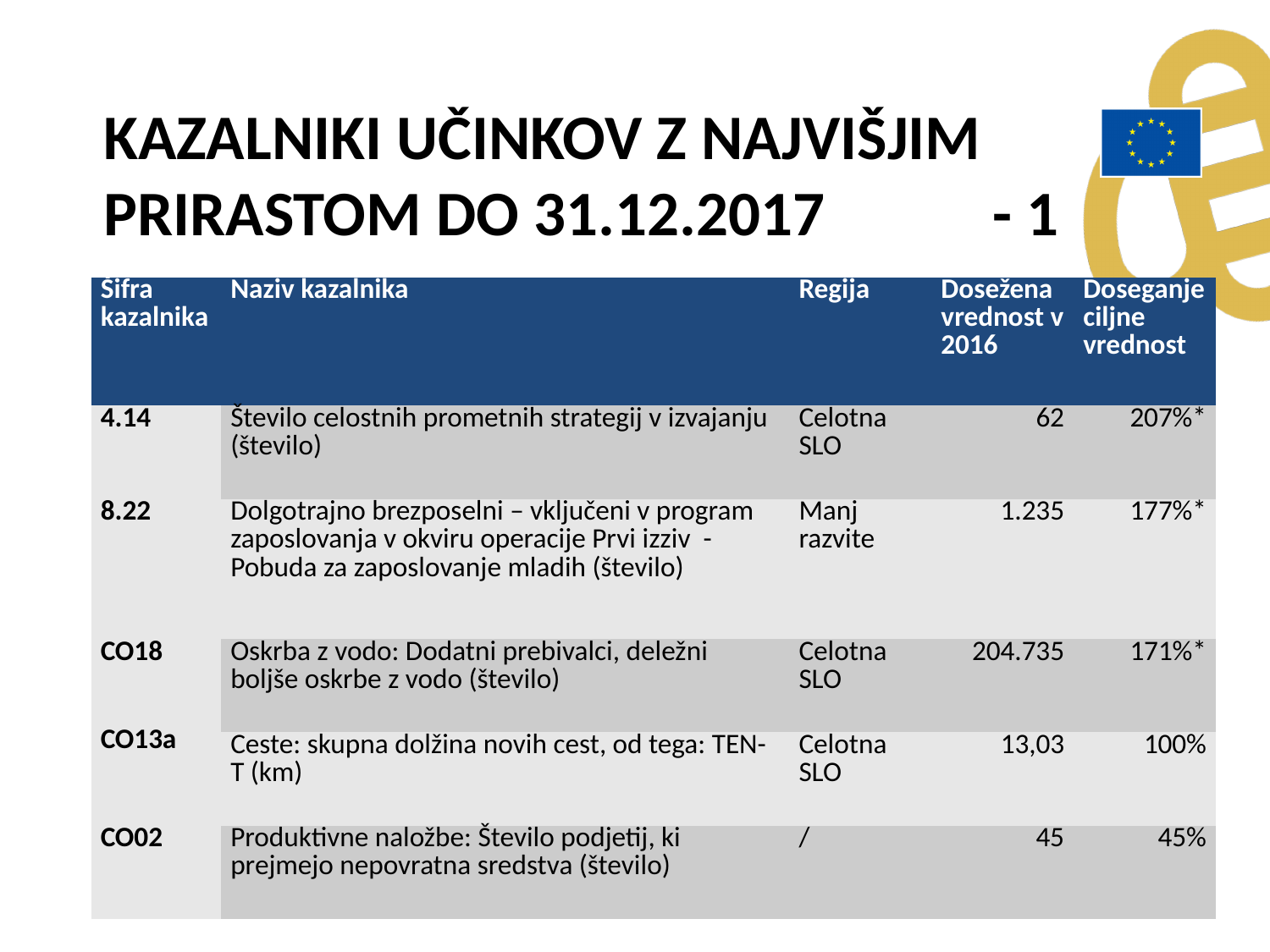

KAZALNIKI UČINKOV Z NAJVIŠJIM PRIRASTOM DO 31.12.2017		- 1
| Šifra kazalnika | Naziv kazalnika | Regija | Dosežena vrednost v 2016 | Doseganje ciljne vrednost |
| --- | --- | --- | --- | --- |
| 4.14 | Število celostnih prometnih strategij v izvajanju (število) | Celotna SLO | 62 | 207%\* |
| 8.22 | Dolgotrajno brezposelni – vključeni v program zaposlovanja v okviru operacije Prvi izziv - Pobuda za zaposlovanje mladih (število) | Manj razvite | 1.235 | 177%\* |
| CO18 | Oskrba z vodo: Dodatni prebivalci, deležni boljše oskrbe z vodo (število) | Celotna SLO | 204.735 | 171%\* |
| CO13a | Ceste: skupna dolžina novih cest, od tega: TEN-T (km) | Celotna SLO | 13,03 | 100% |
| CO02 | Produktivne naložbe: Število podjetij, ki prejmejo nepovratna sredstva (število) | / | 45 | 45% |